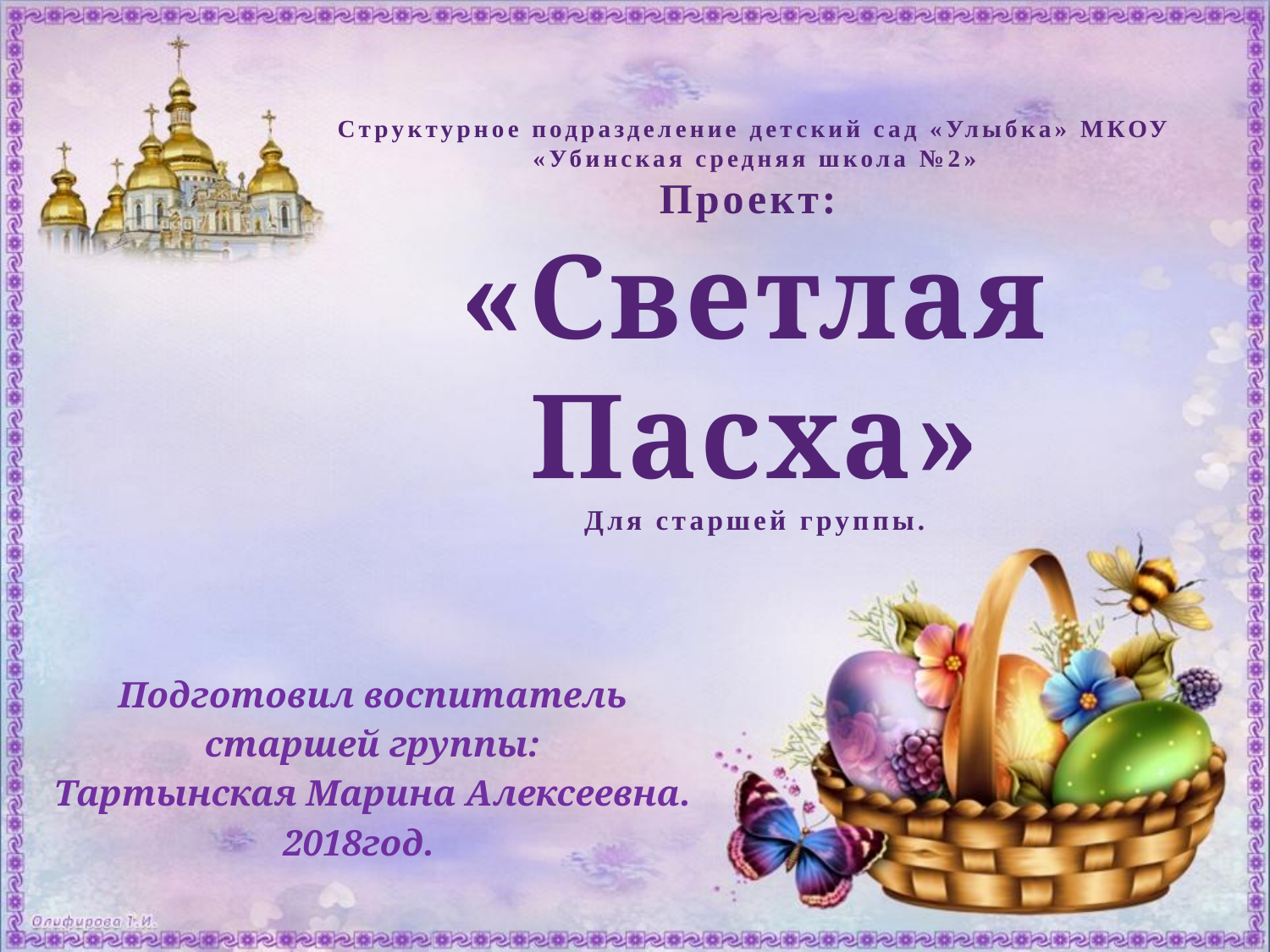

Структурное подразделение детский сад «Улыбка» МКОУ «Убинская средняя школа №2»
Проект:
«Светлая Пасха»
Для старшей группы.
Подготовил воспитатель
старшей группы:
Тартынская Марина Алексеевна.
2018год.